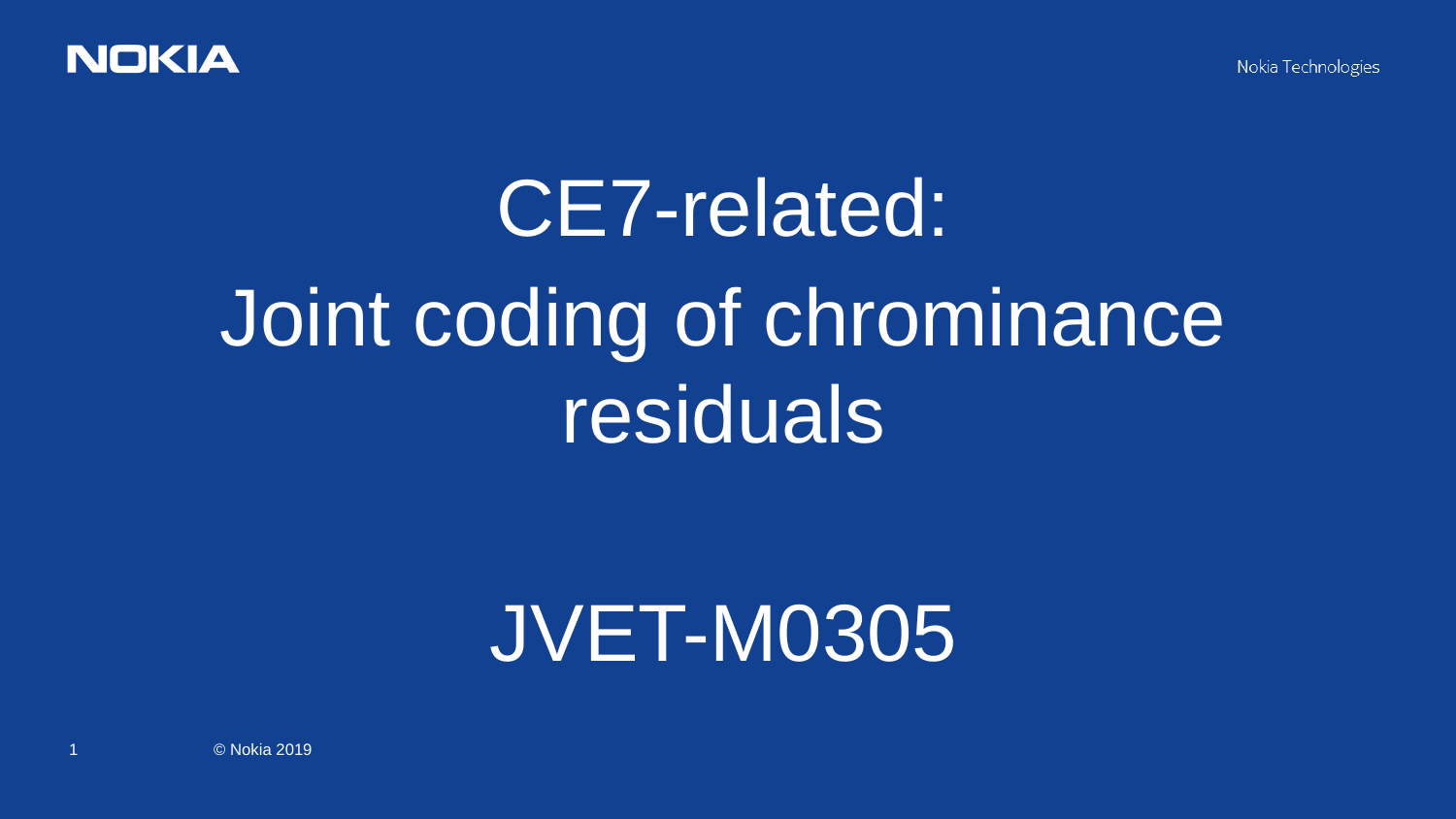

CE7-related:
Joint coding of chrominance residuals

JVET-M0305